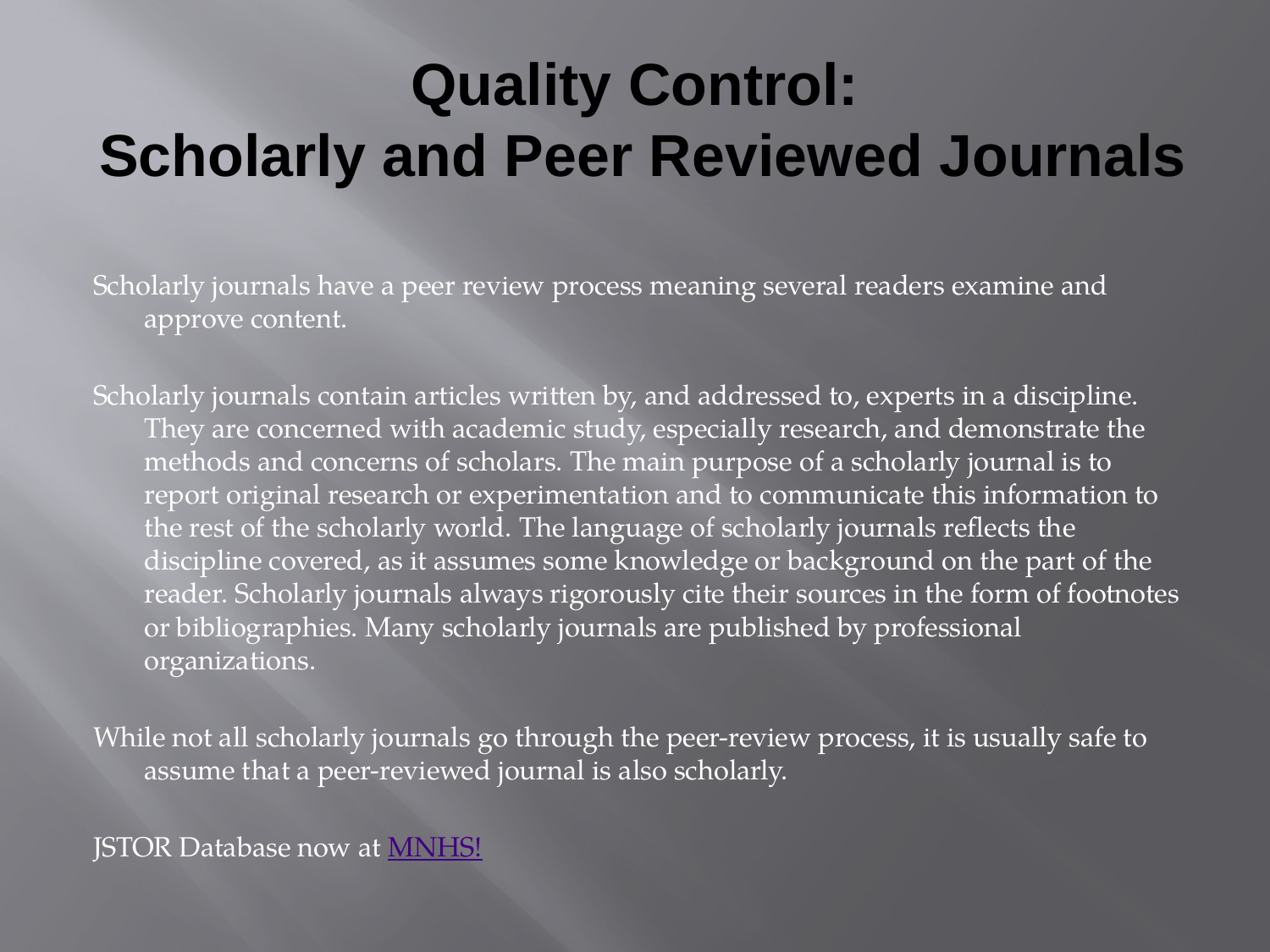

# Quality Control: Scholarly and Peer Reviewed Journals

Scholarly journals have a peer review process meaning several readers examine and approve content.

Scholarly journals contain articles written by, and addressed to, experts in a discipline. They are concerned with academic study, especially research, and demonstrate the methods and concerns of scholars. The main purpose of a scholarly journal is to report original research or experimentation and to communicate this information to the rest of the scholarly world. The language of scholarly journals reflects the discipline covered, as it assumes some knowledge or background on the part of the reader. Scholarly journals always rigorously cite their sources in the form of footnotes or bibliographies. Many scholarly journals are published by professional organizations.

While not all scholarly journals go through the peer-review process, it is usually safe to assume that a peer-reviewed journal is also scholarly.

JSTOR Database now at MNHS!